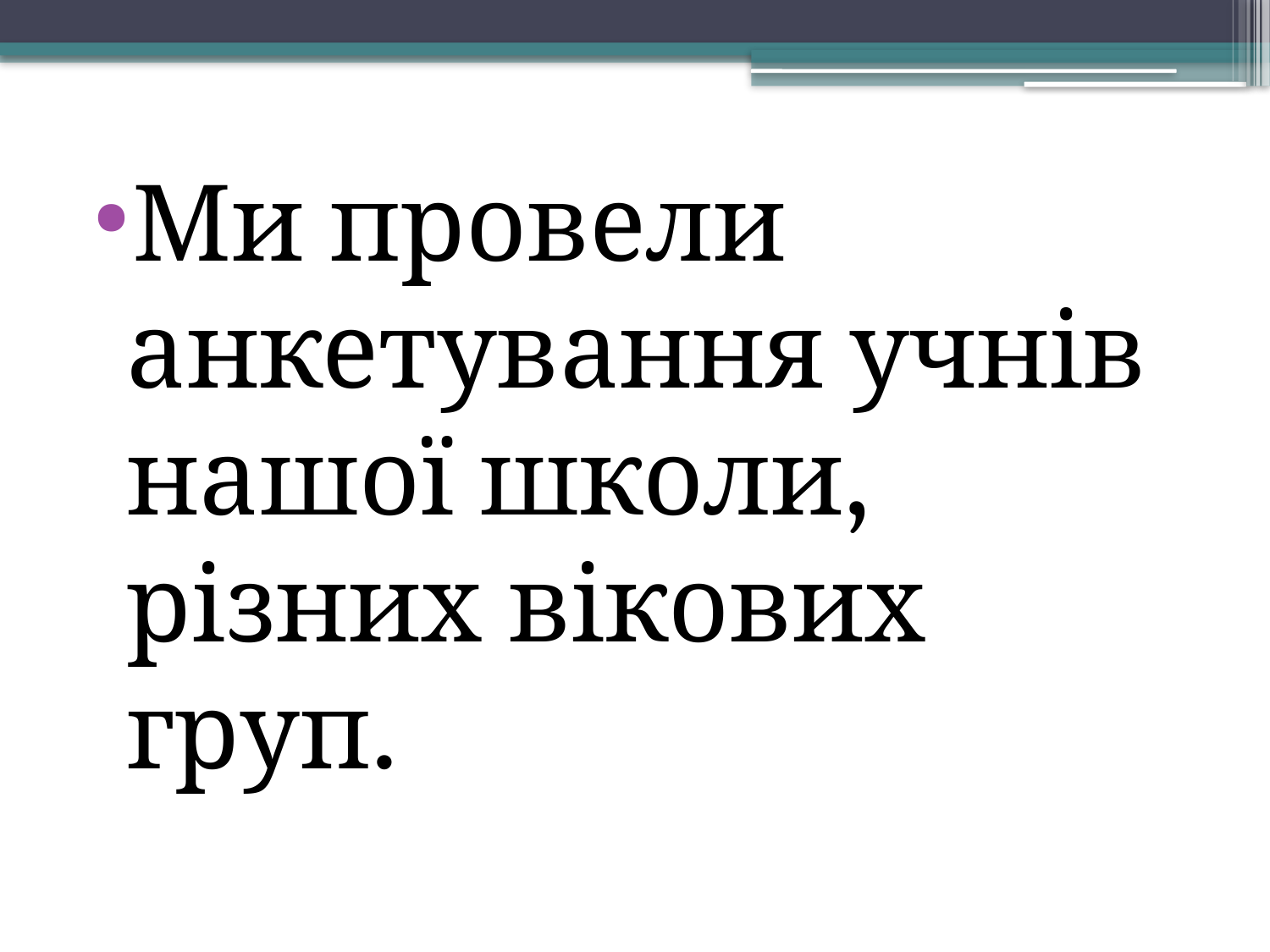

Ми провели анкетування учнів нашої школи, різних вікових груп.